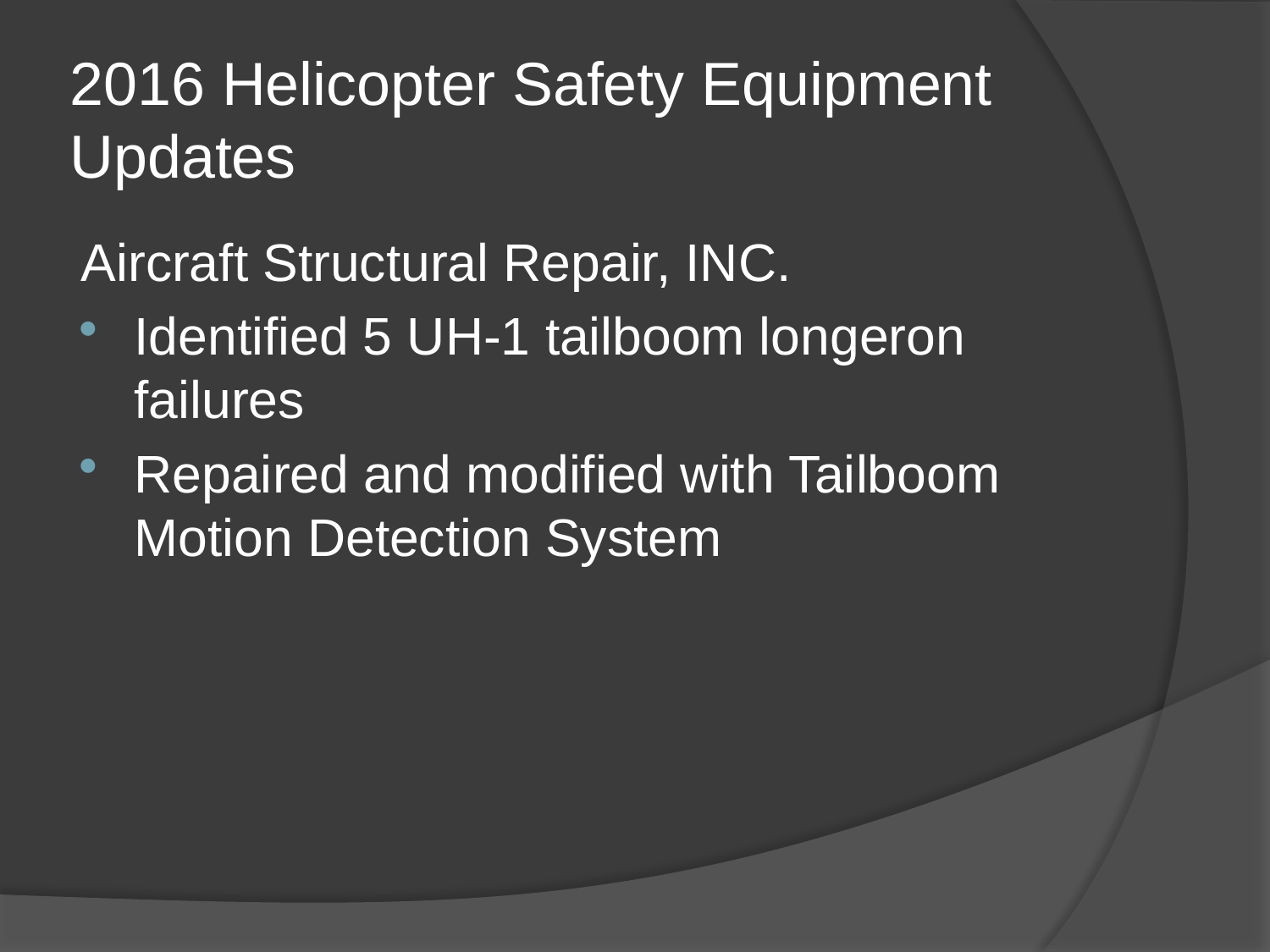

# 2016 Helicopter Safety Equipment Updates
Aircraft Structural Repair, INC.
Identified 5 UH-1 tailboom longeron failures
Repaired and modified with Tailboom Motion Detection System